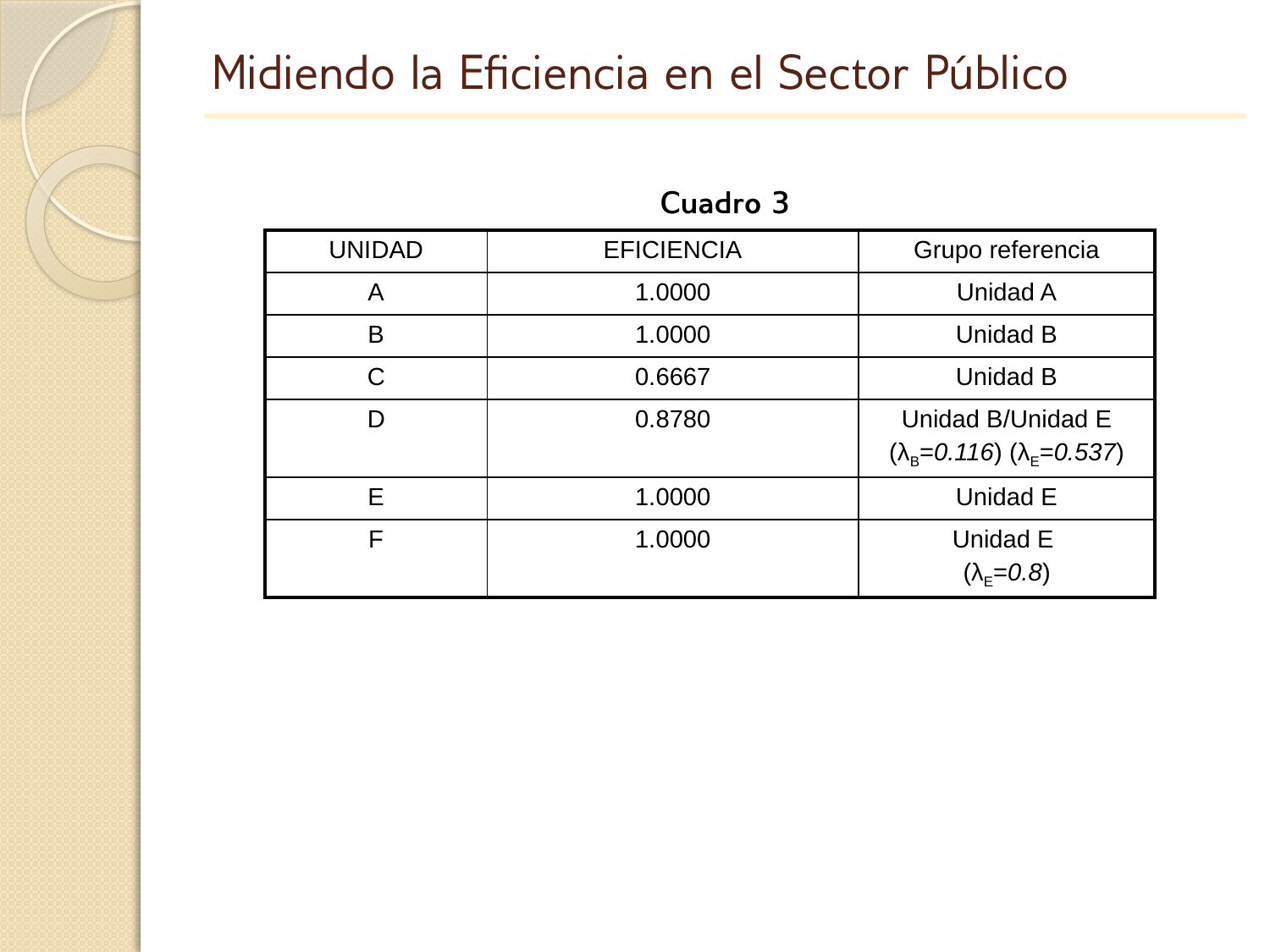

# Midiendo la Eficiencia en el Sector Público
Cuadro 3
| UNIDAD | EFICIENCIA | Grupo referencia |
| --- | --- | --- |
| A | 1.0000 | Unidad A |
| B | 1.0000 | Unidad B |
| C | 0.6667 | Unidad B |
| D | 0.8780 | Unidad B/Unidad E (λB=0.116) (λE=0.537) |
| E | 1.0000 | Unidad E |
| F | 1.0000 | Unidad E (λE=0.8) |